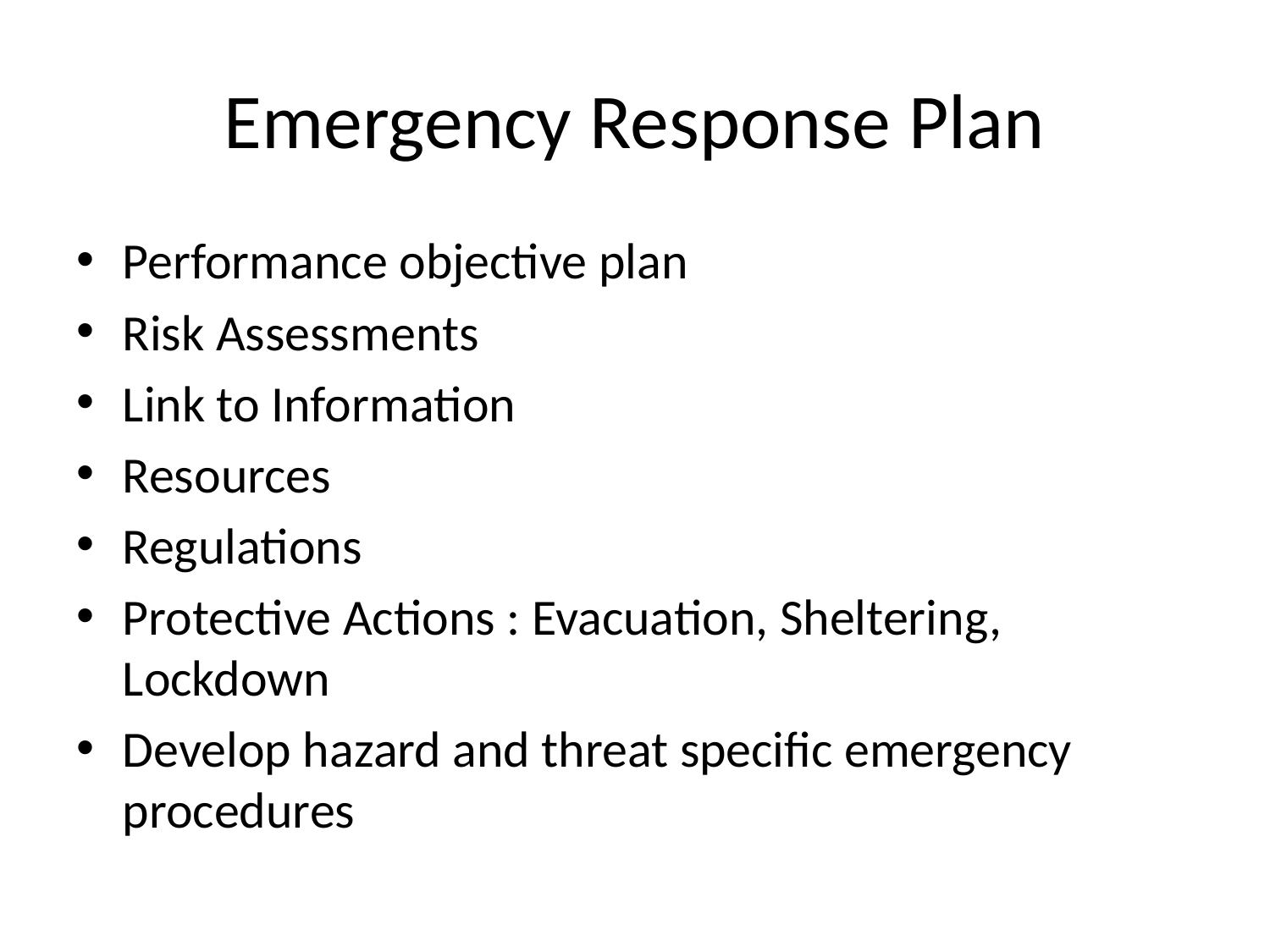

# Emergency Response Plan
Performance objective plan
Risk Assessments
Link to Information
Resources
Regulations
Protective Actions : Evacuation, Sheltering, Lockdown
Develop hazard and threat specific emergency procedures